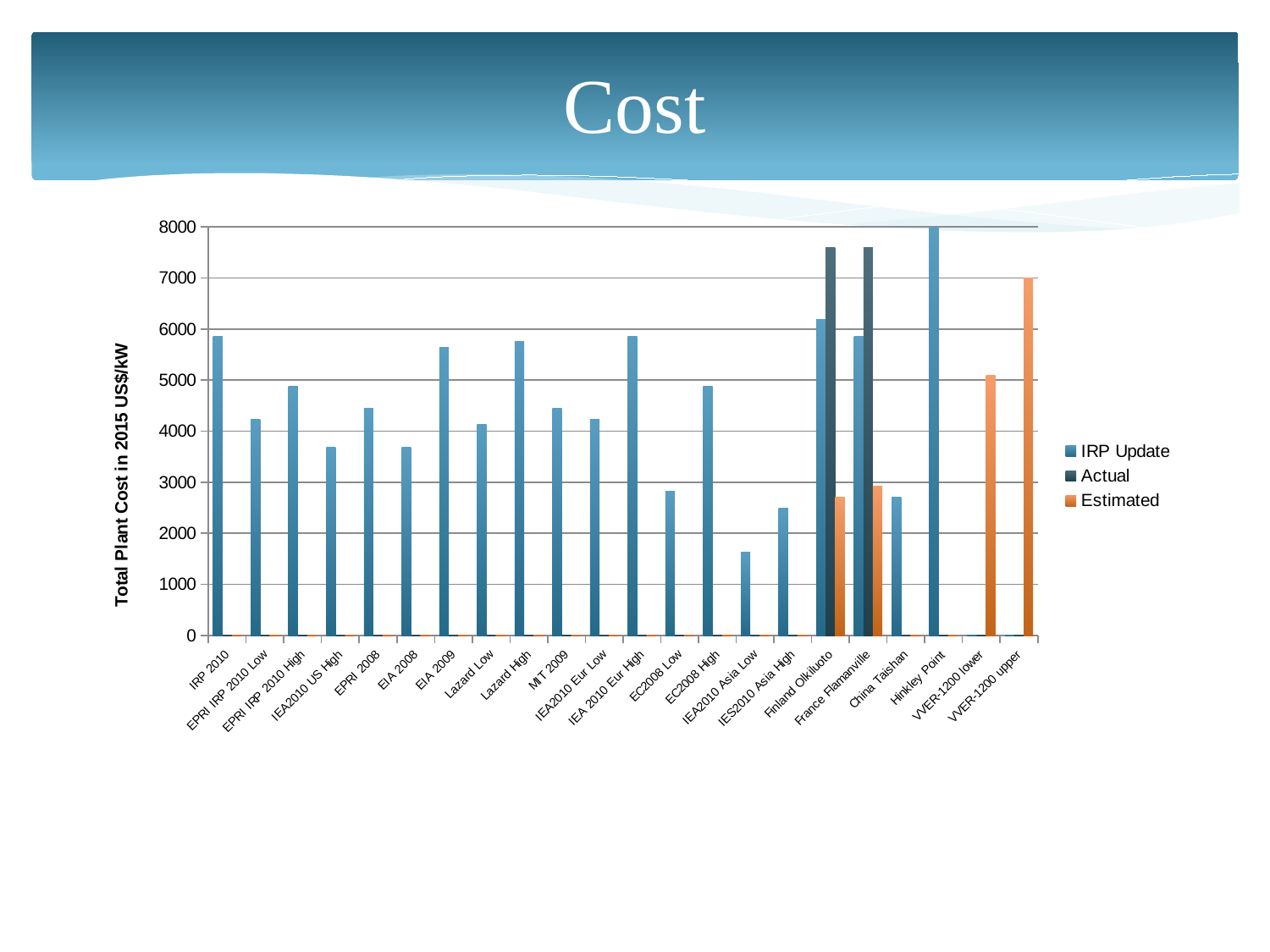

# Cost

### Chart

| Category | IRP Update | Actual | Estimated |
|---|---|---|---|
| IRP 2010 | 5862.780000000001 | 0.0 | 0.0 |
| EPRI IRP 2010 Low | 4234.23 | 0.0 | 0.0 |
| EPRI IRP 2010 High | 4885.65 | 0.0 | 0.0 |
| IEA2010 US High | 3691.380000000001 | 0.0 | 0.0 |
| EPRI 2008 | 4451.370000000001 | 0.0 | 0.0 |
| EIA 2008 | 3691.380000000001 | 0.0 | 0.0 |
| EIA 2009 | 5645.64 | 0.0 | 0.0 |
| Lazard Low | 4125.66 | 0.0 | 0.0 |
| Lazard High | 5754.210000000001 | 0.0 | 0.0 |
| MIT 2009 | 4451.370000000001 | 0.0 | 0.0 |
| IEA2010 Eur Low | 4234.23 | 0.0 | 0.0 |
| IEA 2010 Eur High | 5862.780000000001 | 0.0 | 0.0 |
| EC2008 Low | 2822.82 | 0.0 | 0.0 |
| EC2008 High | 4885.65 | 0.0 | 0.0 |
| IEA2010 Asia Low | 1628.55 | 0.0 | 0.0 |
| IES2010 Asia High | 2497.11 | 0.0 | 0.0 |
| Finland Olkiluoto | 6188.490000000001 | 7599.900000000001 | 2714.25 |
| France Flamanville | 5862.780000000001 | 7599.900000000001 | 2931.39 |
| China Taishan | 2714.25 | 0.0 | 0.0 |
| Hinkley Point | 8685.6 | 0.0 | 0.0 |
| VVER-1200 lower | 0.0 | 0.0 | 5100.184320000001 |
| VVER-1200 upper | 0.0 | 0.0 | 7000.213605 |